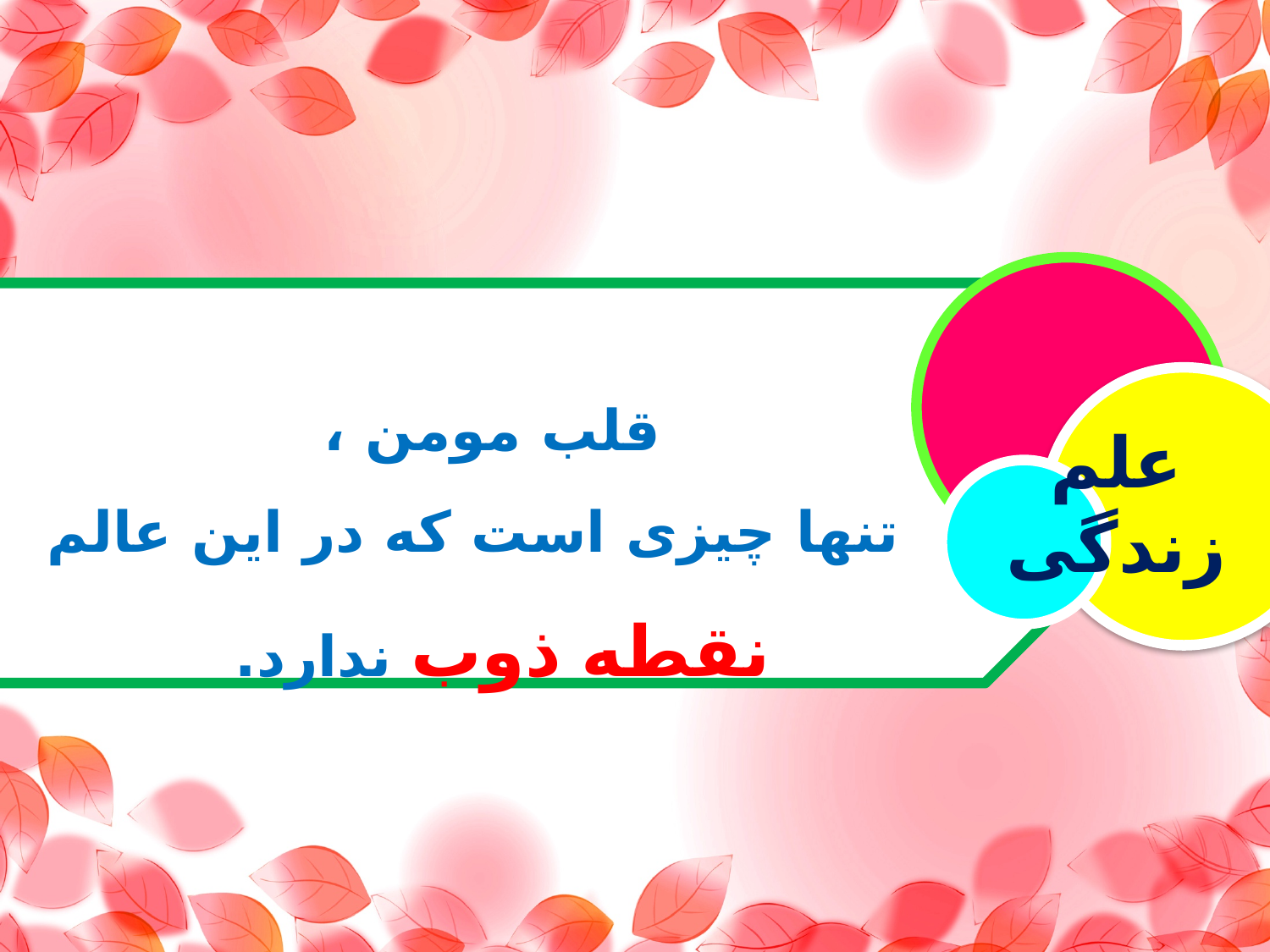

قلب مومن ،
  تنها چیزی است که در این عالم نقطه ذوب ندارد.

علم زندگی